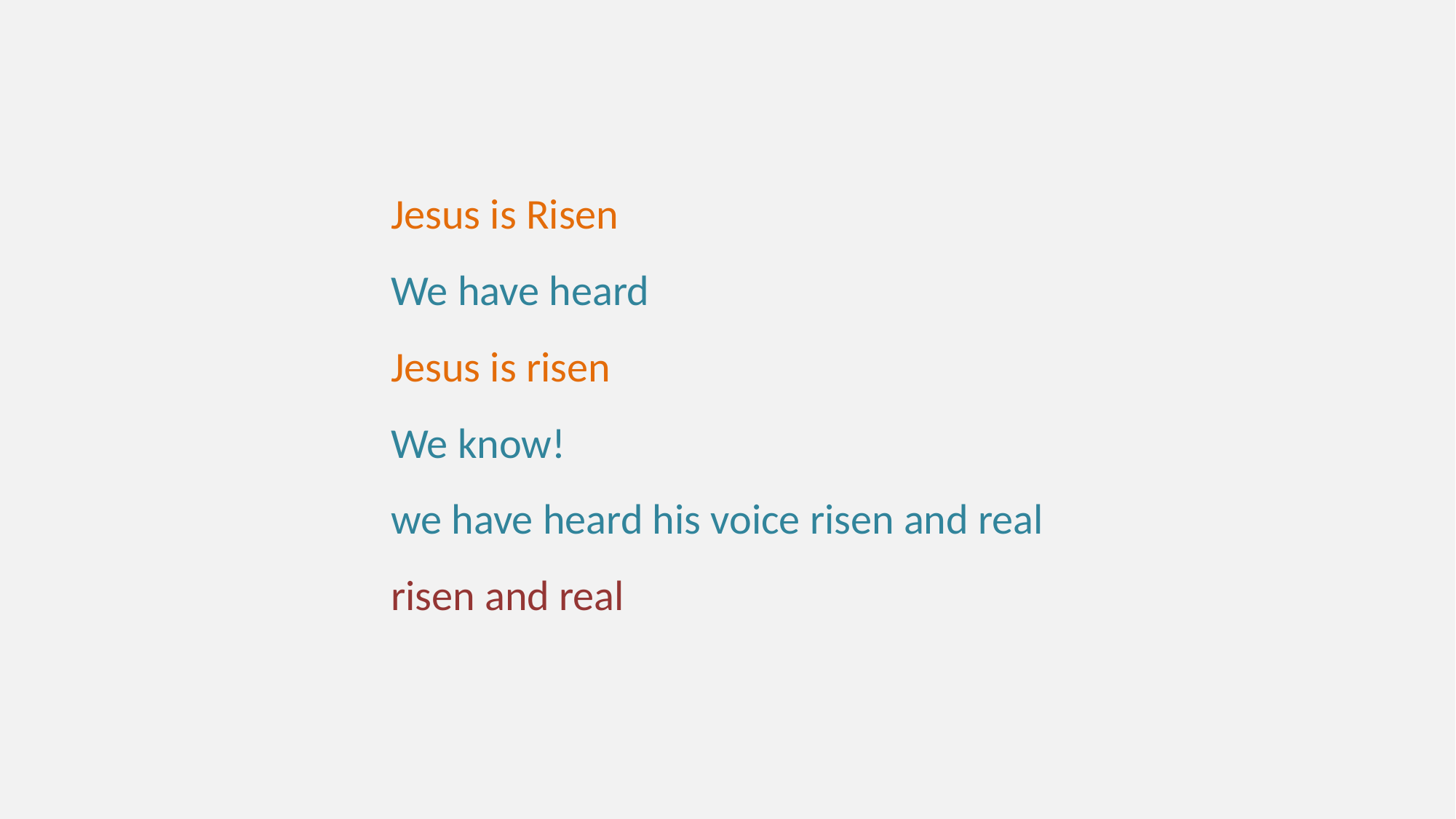

Jesus is Risen
We have heard
Jesus is risen
We know!
we have heard his voice risen and real
risen and real